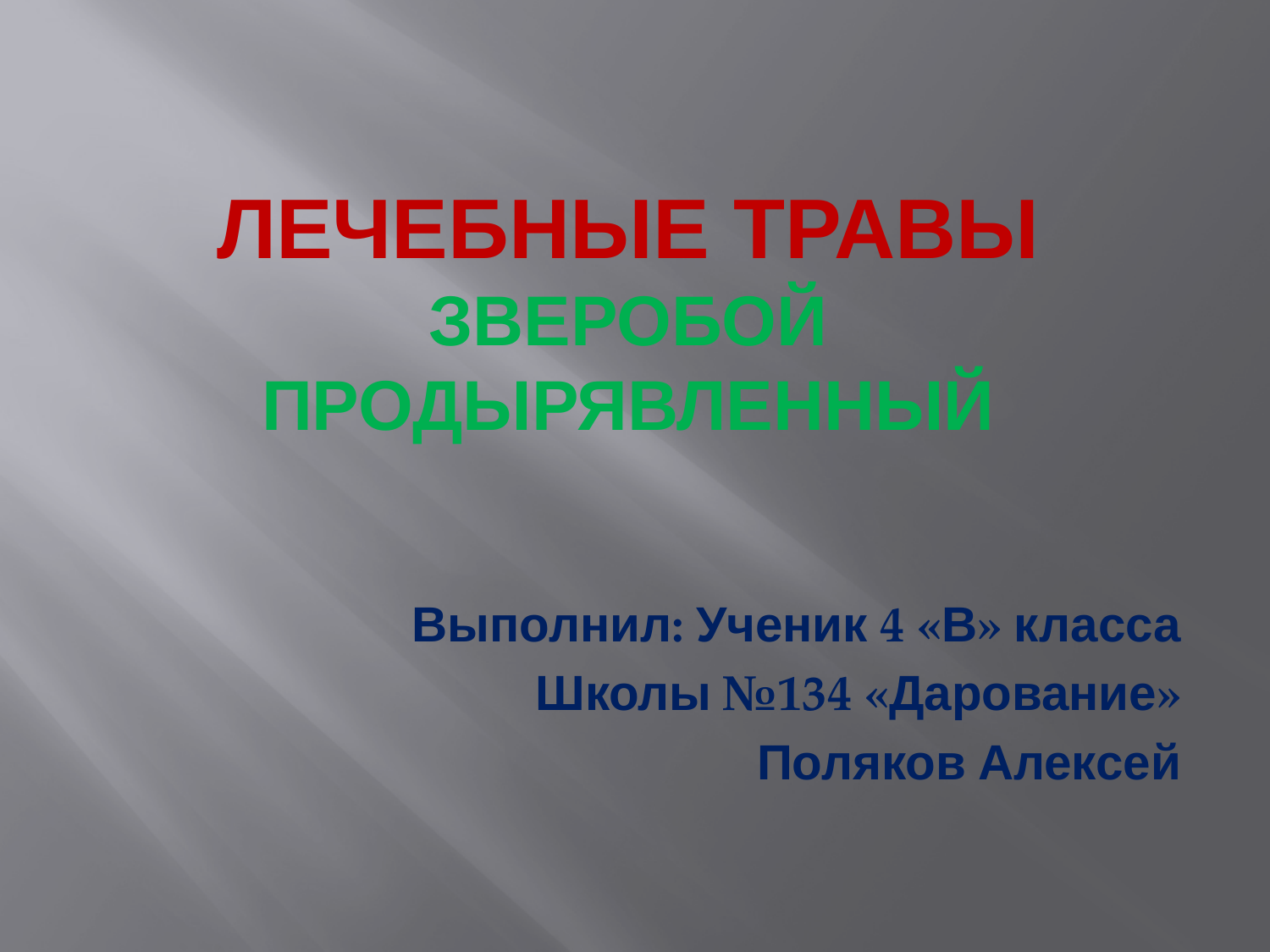

# ЛЕЧЕБНЫЕ ТРАВЫ ЗВЕРОБОЙ ПРОДЫРЯВЛЕННЫЙ
Выполнил: Ученик 4 «В» класса
Школы №134 «Дарование»
Поляков Алексей